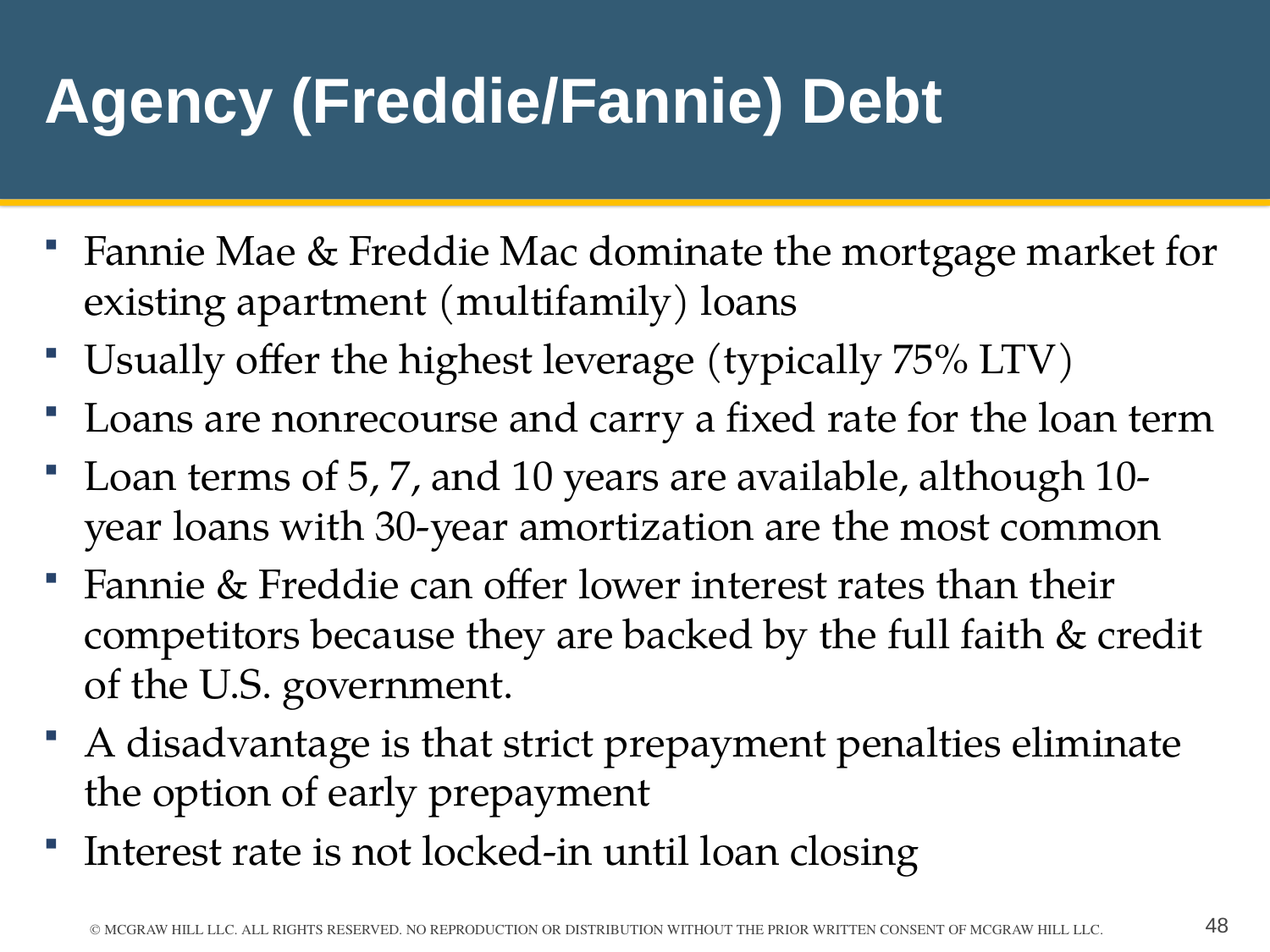

# Agency (Freddie/Fannie) Debt
Fannie Mae & Freddie Mac dominate the mortgage market for existing apartment (multifamily) loans
Usually offer the highest leverage (typically 75% LTV)
Loans are nonrecourse and carry a fixed rate for the loan term
Loan terms of 5, 7, and 10 years are available, although 10-year loans with 30-year amortization are the most common
Fannie & Freddie can offer lower interest rates than their competitors because they are backed by the full faith & credit of the U.S. government.
A disadvantage is that strict prepayment penalties eliminate the option of early prepayment
Interest rate is not locked-in until loan closing
© MCGRAW HILL LLC. ALL RIGHTS RESERVED. NO REPRODUCTION OR DISTRIBUTION WITHOUT THE PRIOR WRITTEN CONSENT OF MCGRAW HILL LLC.
48